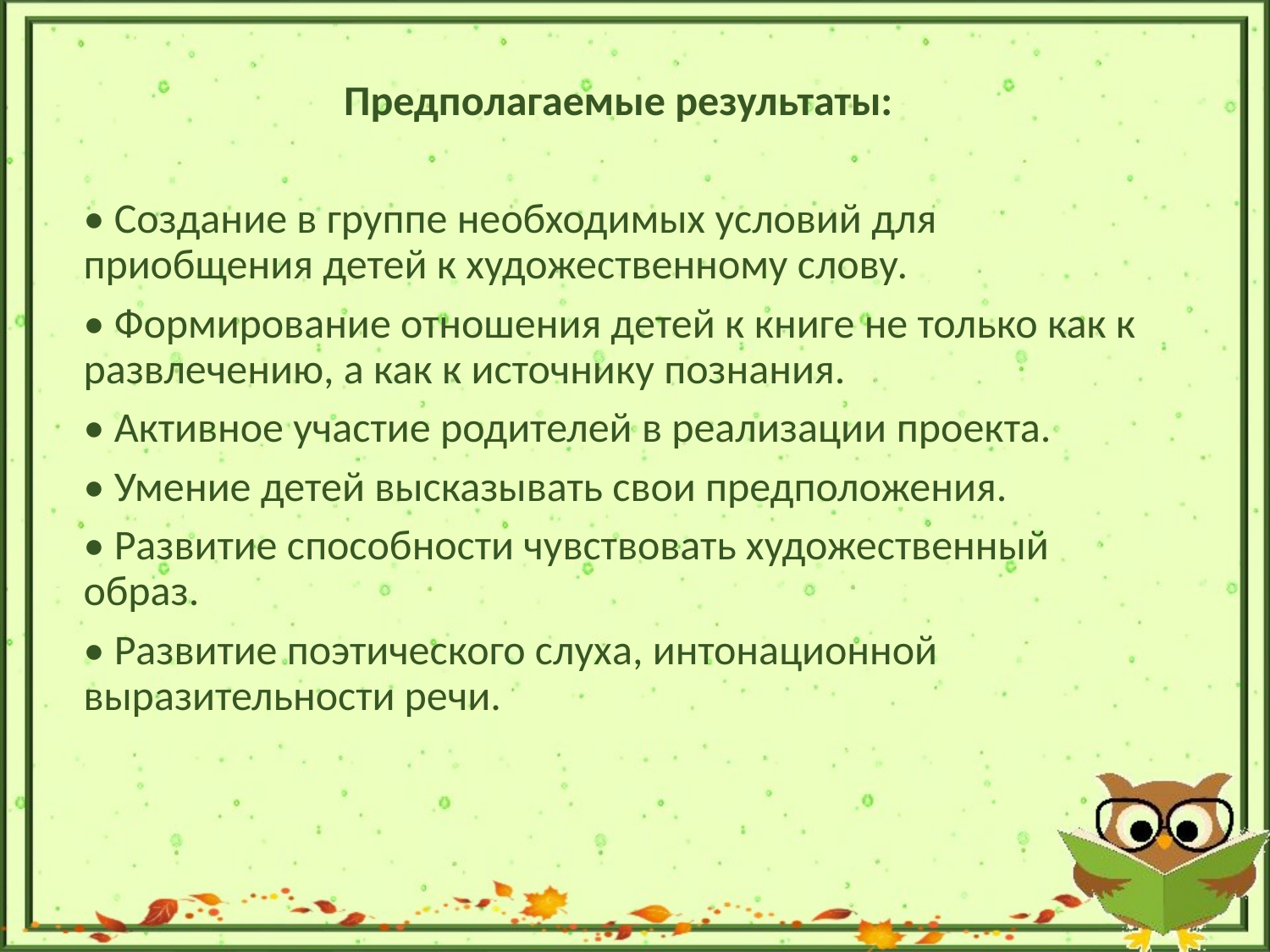

Предполагаемые результаты:

• Создание в группе необходимых условий для приобщения детей к художественному слову.
• Формирование отношения детей к книге не только как к развлечению, а как к источнику познания.
• Активное участие родителей в реализации проекта.
• Умение детей высказывать свои предположения.
• Развитие способности чувствовать художественный образ.
• Развитие поэтического слуха, интонационной выразительности речи.